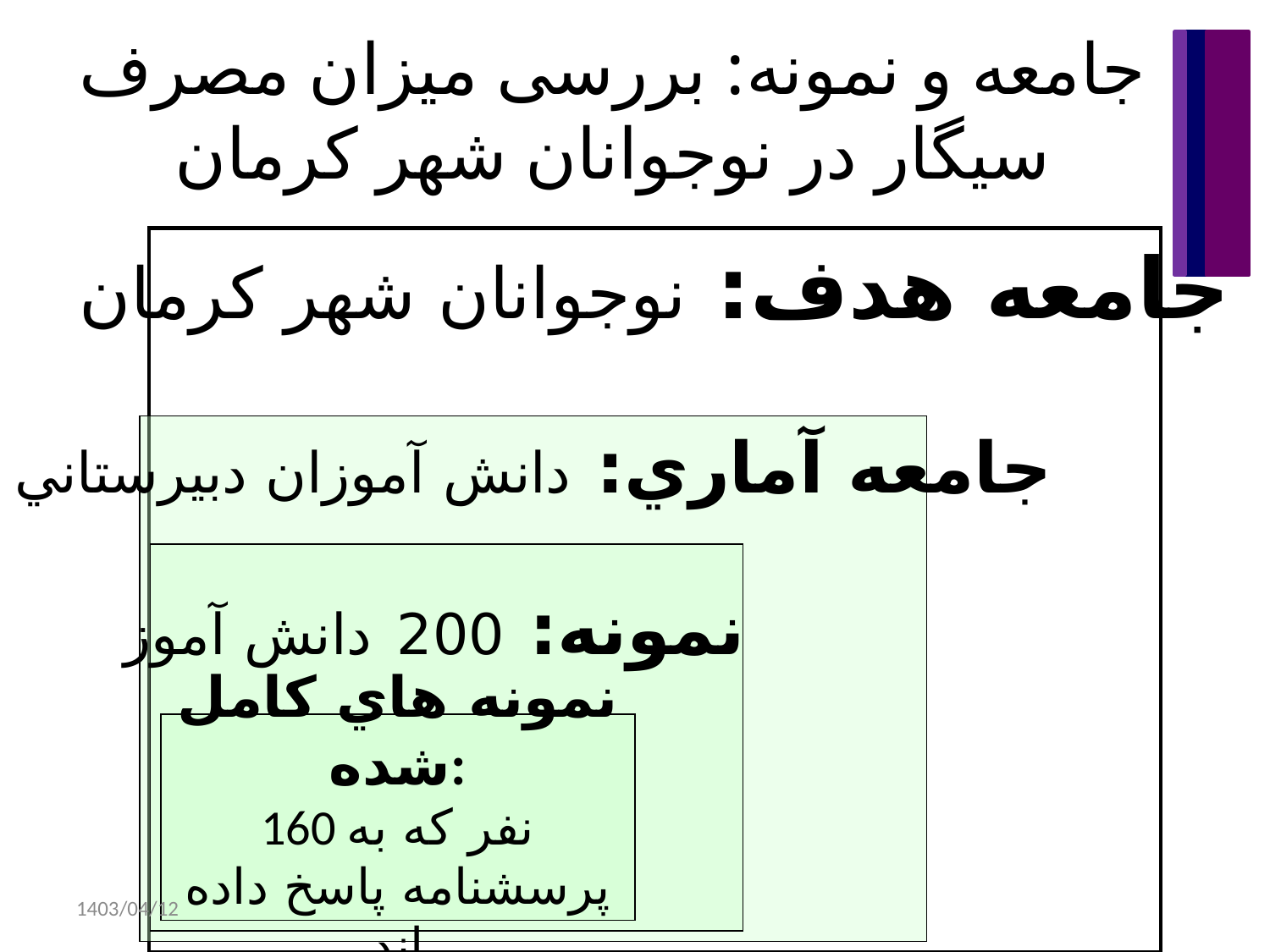

# جامعه و نمونه: بررسی میزان مصرف سیگار در نوجوانان شهر کرمان
جامعه هدف: نوجوانان شهر كرمان
جامعه آماري: دانش آموزان دبيرستاني

نمونه: 200 دانش آموز
نمونه هاي كامل شده:
160 نفر كه به پرسشنامه پاسخ داده اند
1403/04/12